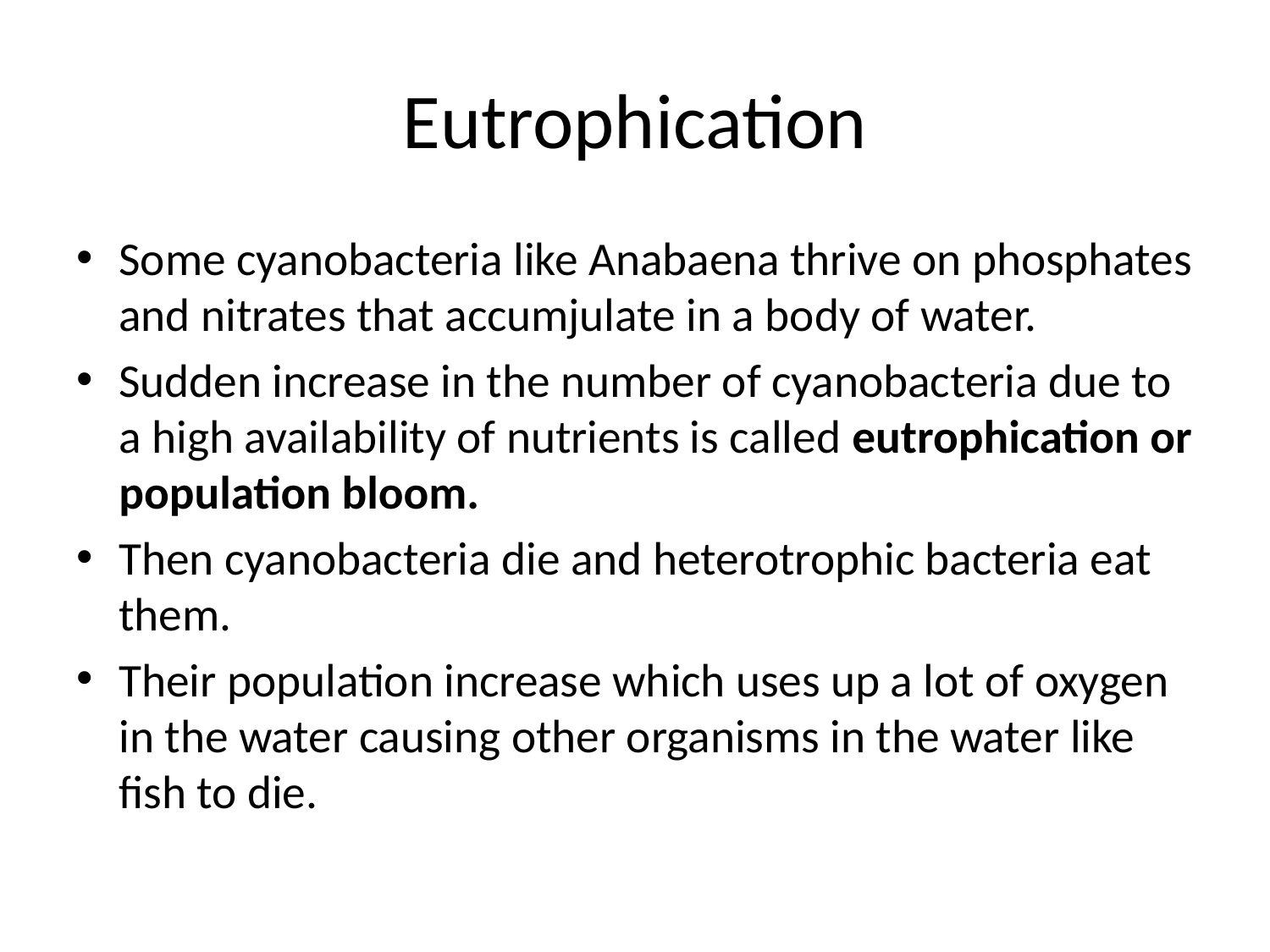

# Eutrophication
Some cyanobacteria like Anabaena thrive on phosphates and nitrates that accumjulate in a body of water.
Sudden increase in the number of cyanobacteria due to a high availability of nutrients is called eutrophication or population bloom.
Then cyanobacteria die and heterotrophic bacteria eat them.
Their population increase which uses up a lot of oxygen in the water causing other organisms in the water like fish to die.